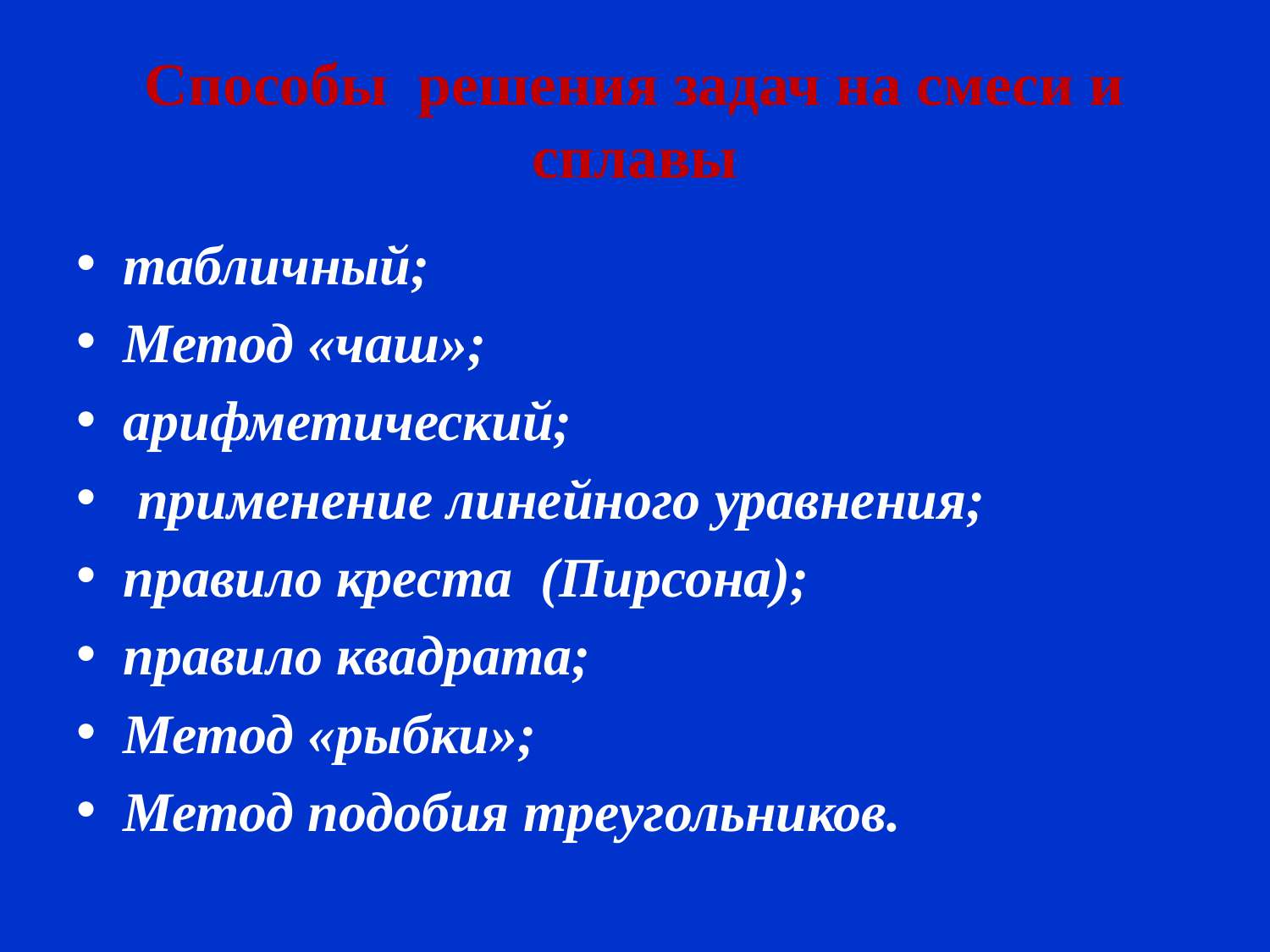

# Способы  решения задач на смеси и сплавы
табличный;
Метод «чаш»;
арифметический;
 применение линейного уравнения;
правило креста  (Пирсона);
правило квадрата;
Метод «рыбки»;
Метод подобия треугольников.